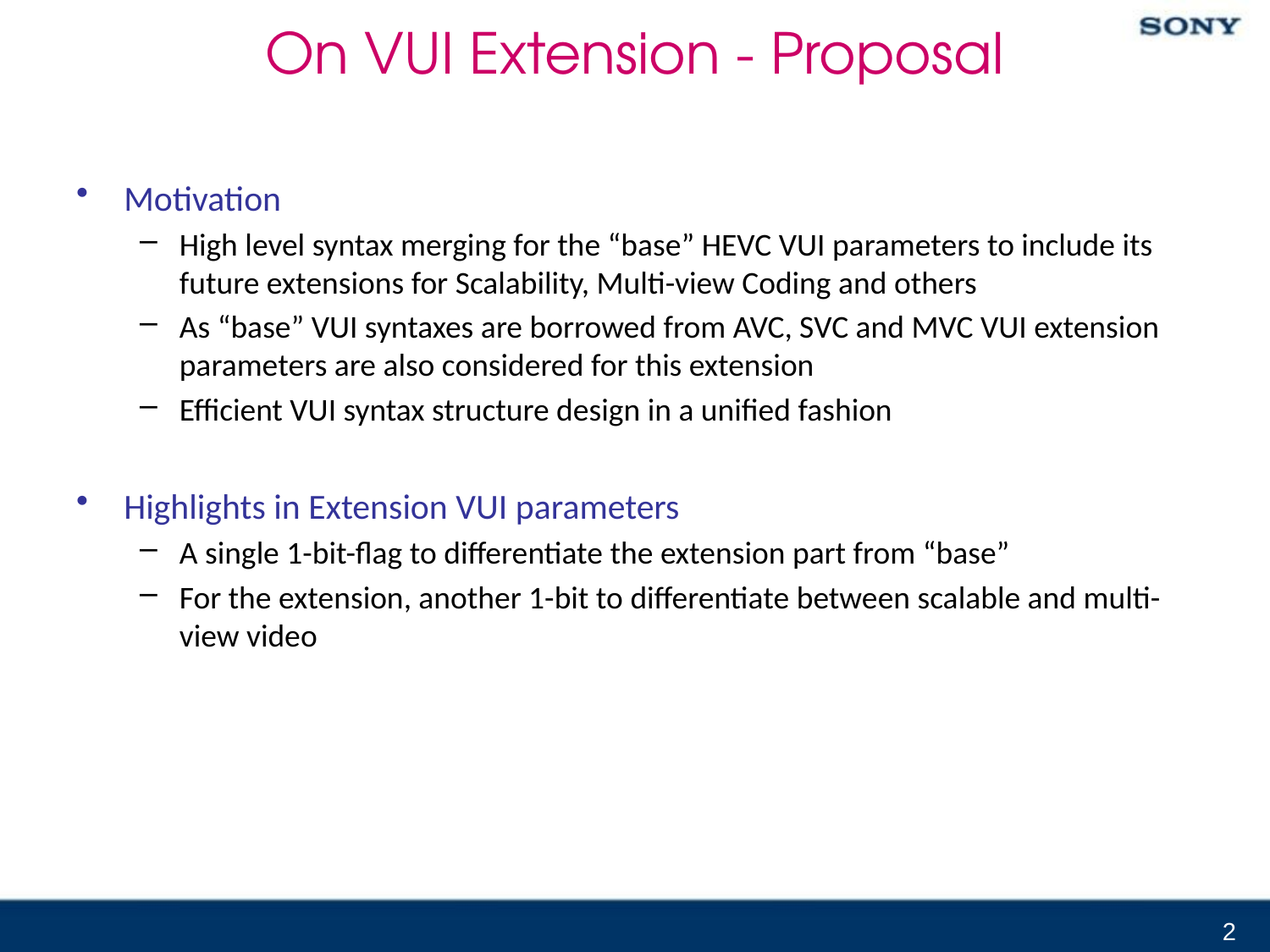

# On VUI Extension - Proposal
Motivation
High level syntax merging for the “base” HEVC VUI parameters to include its future extensions for Scalability, Multi-view Coding and others
As “base” VUI syntaxes are borrowed from AVC, SVC and MVC VUI extension parameters are also considered for this extension
Efficient VUI syntax structure design in a unified fashion

Highlights in Extension VUI parameters
A single 1-bit-flag to differentiate the extension part from “base”
For the extension, another 1-bit to differentiate between scalable and multi-view video
2